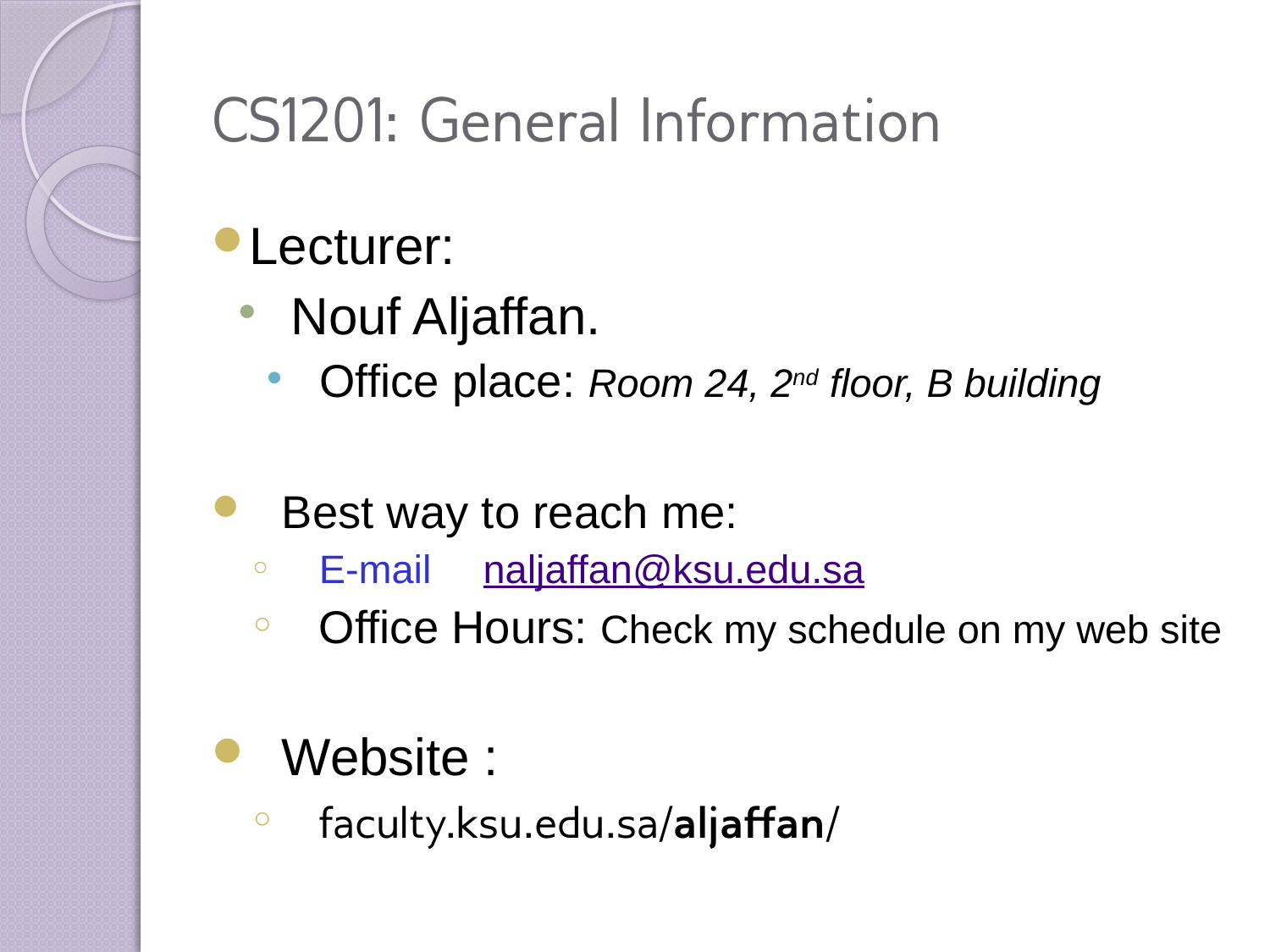

# CS1201: General Information
Lecturer:
Nouf Aljaffan.
Office place: Room 24, 2nd floor, B building

Best way to reach me:
E-mail 	naljaffan@ksu.edu.sa
Office Hours: Check my schedule on my web site

Website :
faculty.ksu.edu.sa/aljaffan/